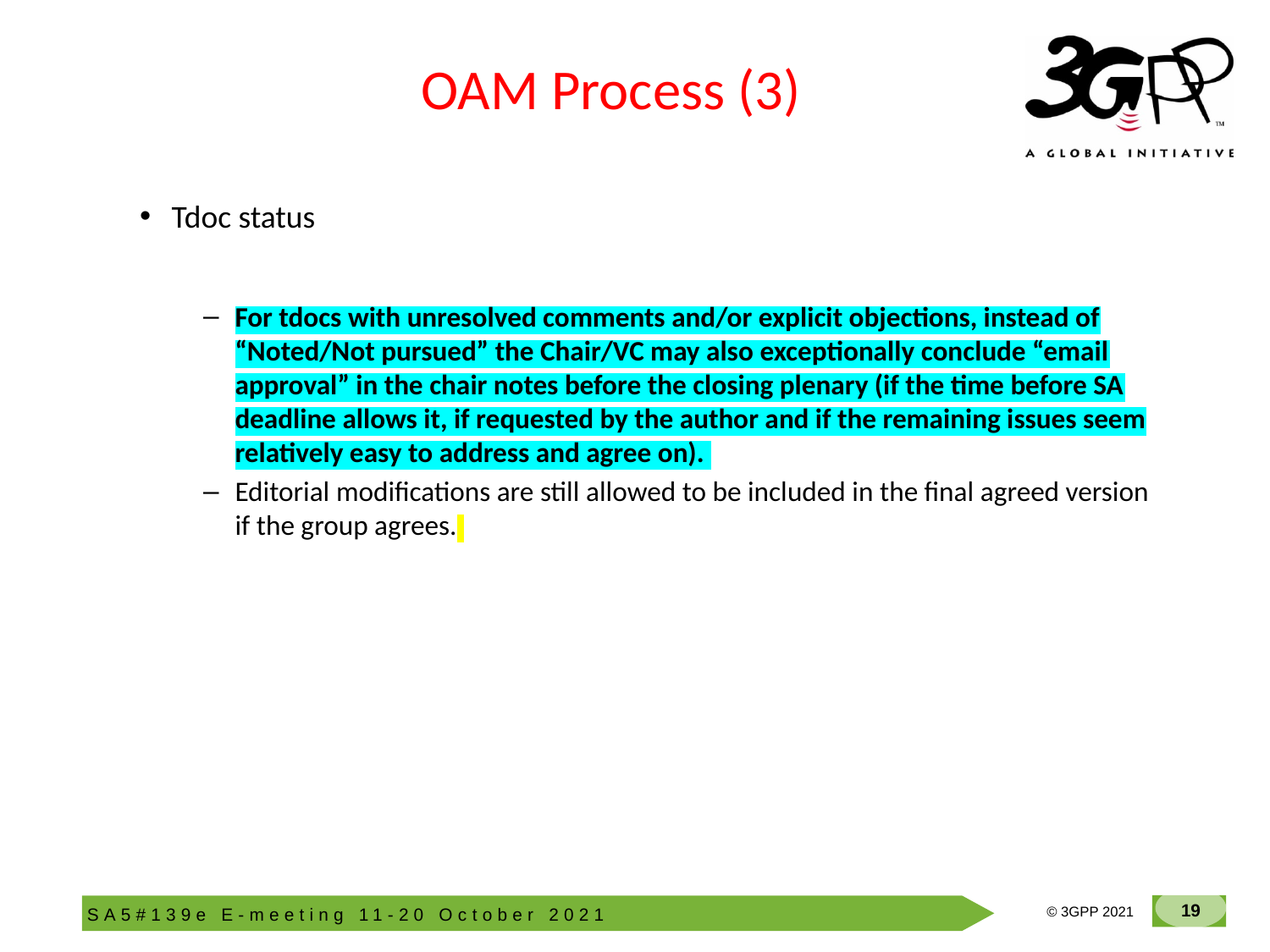

# OAM Process (3)
Tdoc status

For tdocs with unresolved comments and/or explicit objections, instead of “Noted/Not pursued” the Chair/VC may also exceptionally conclude “email approval” in the chair notes before the closing plenary (if the time before SA deadline allows it, if requested by the author and if the remaining issues seem relatively easy to address and agree on).
Editorial modifications are still allowed to be included in the final agreed version if the group agrees.